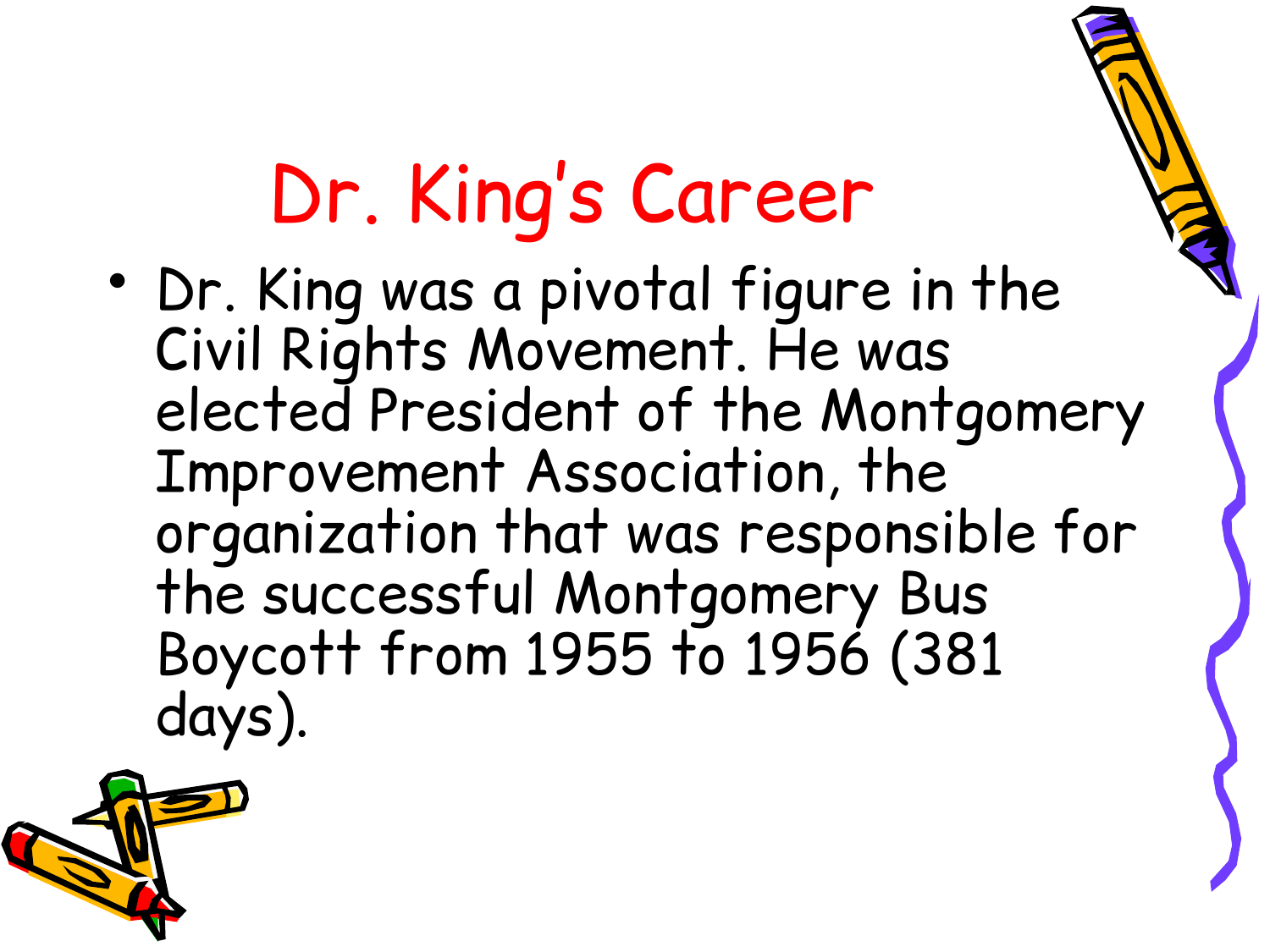

# Dr. King’s Career
Dr. King was a pivotal figure in the Civil Rights Movement. He was elected President of the Montgomery Improvement Association, the organization that was responsible for the successful Montgomery Bus Boycott from 1955 to 1956 (381 days).